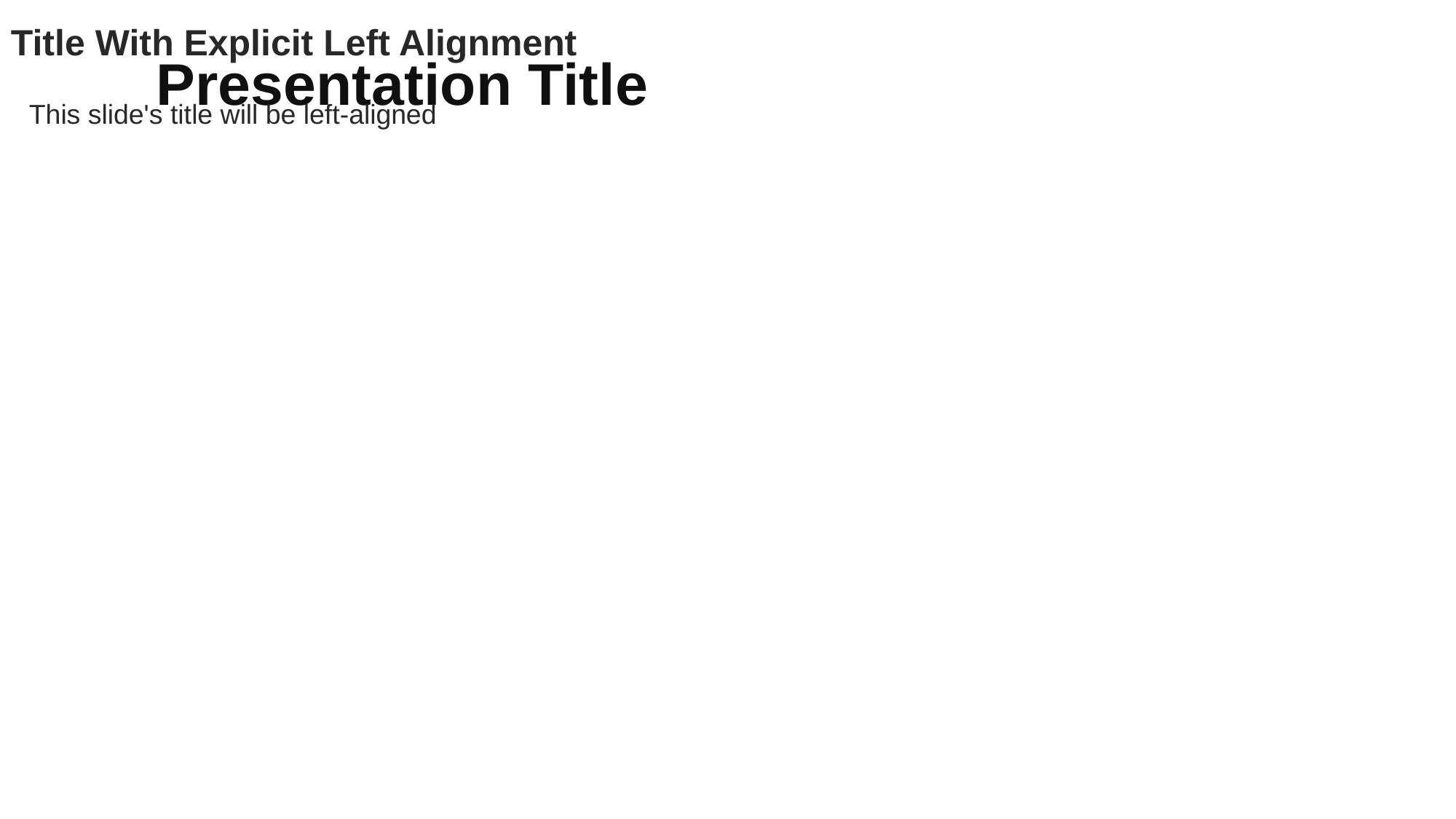

Title With Explicit Left Alignment
Presentation Title
This slide's title will be left-aligned